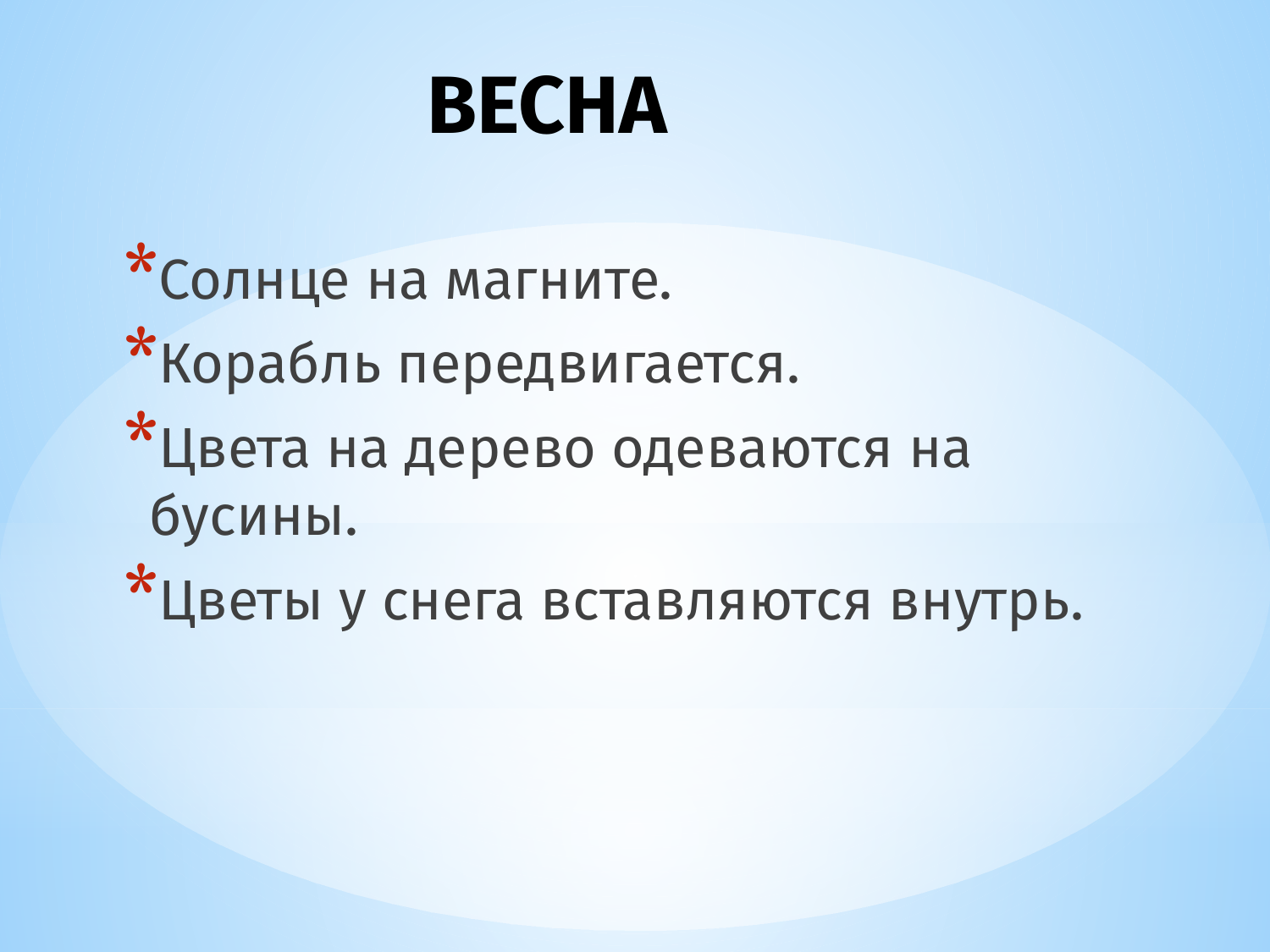

# ВЕСНА
Солнце на магните.
Корабль передвигается.
Цвета на дерево одеваются на бусины.
Цветы у снега вставляются внутрь.